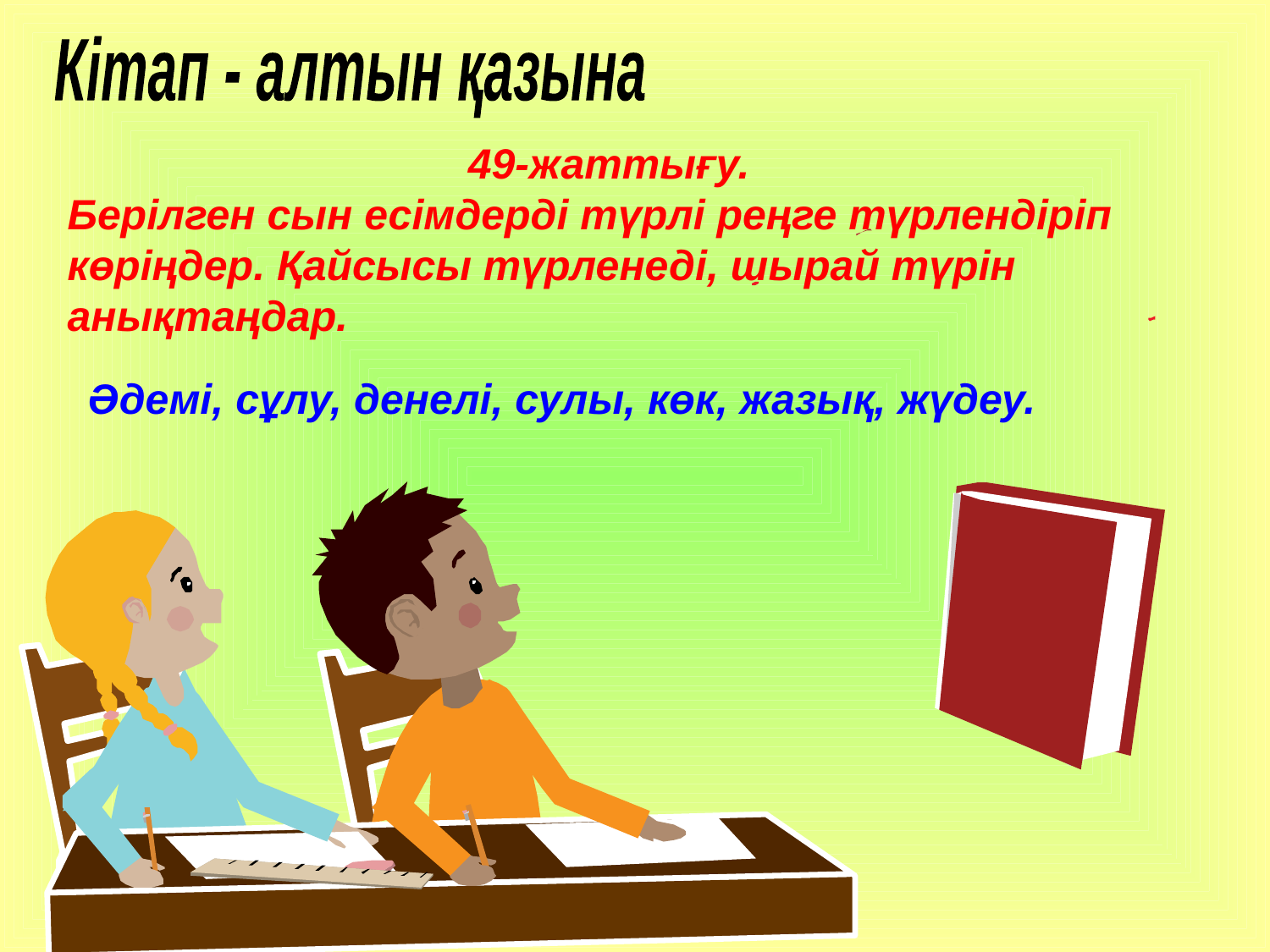

Кітап - алтын қазына
49-жаттығу.
Берілген сын есімдерді түрлі реңге түрлендіріп көріңдер. Қайсысы түрленеді, шырай түрін анықтаңдар.

Әдемі, сұлу, денелі, сулы, көк, жазық, жүдеу.